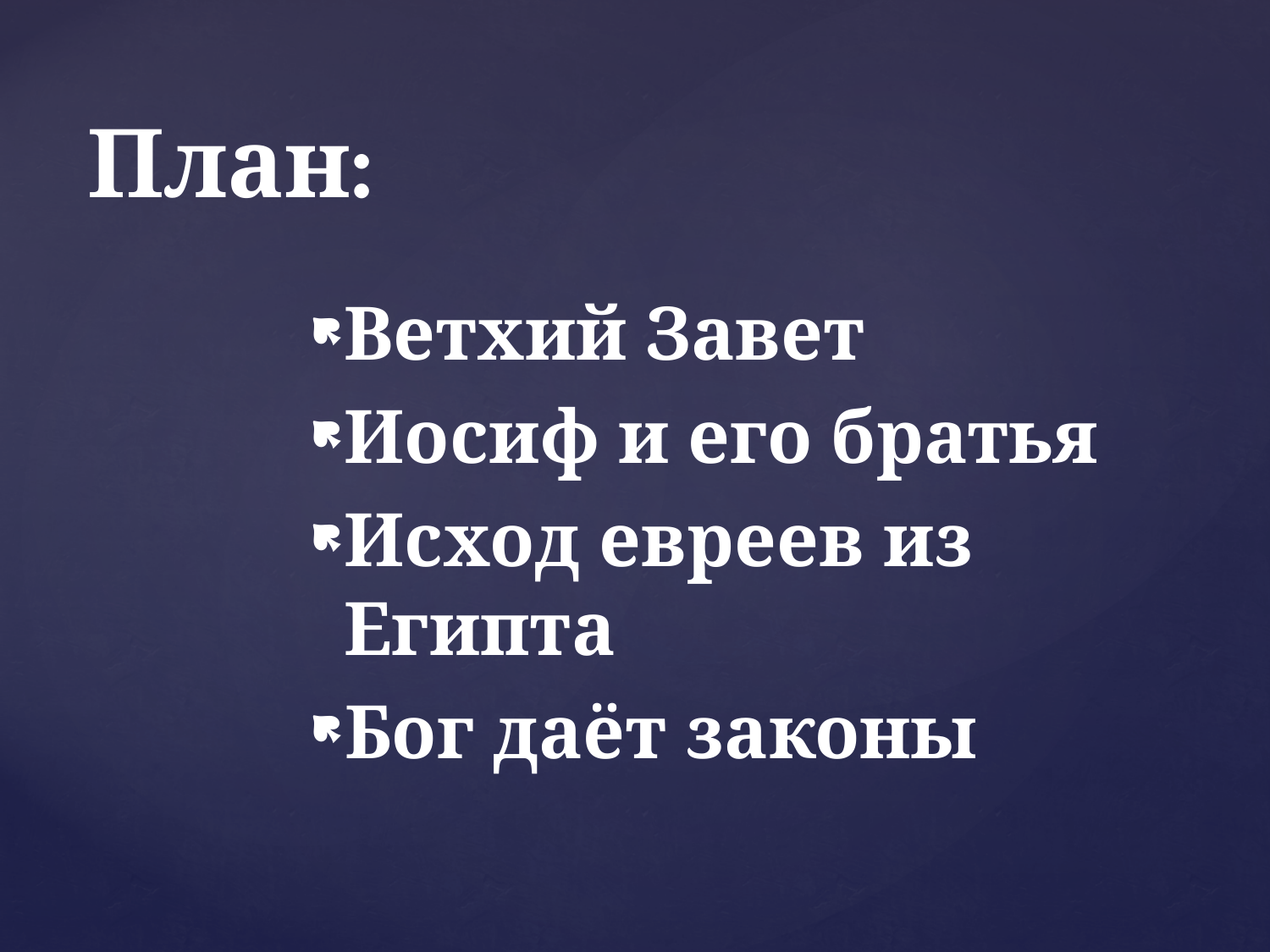

# План:
Ветхий Завет
Иосиф и его братья
Исход евреев из Египта
Бог даёт законы